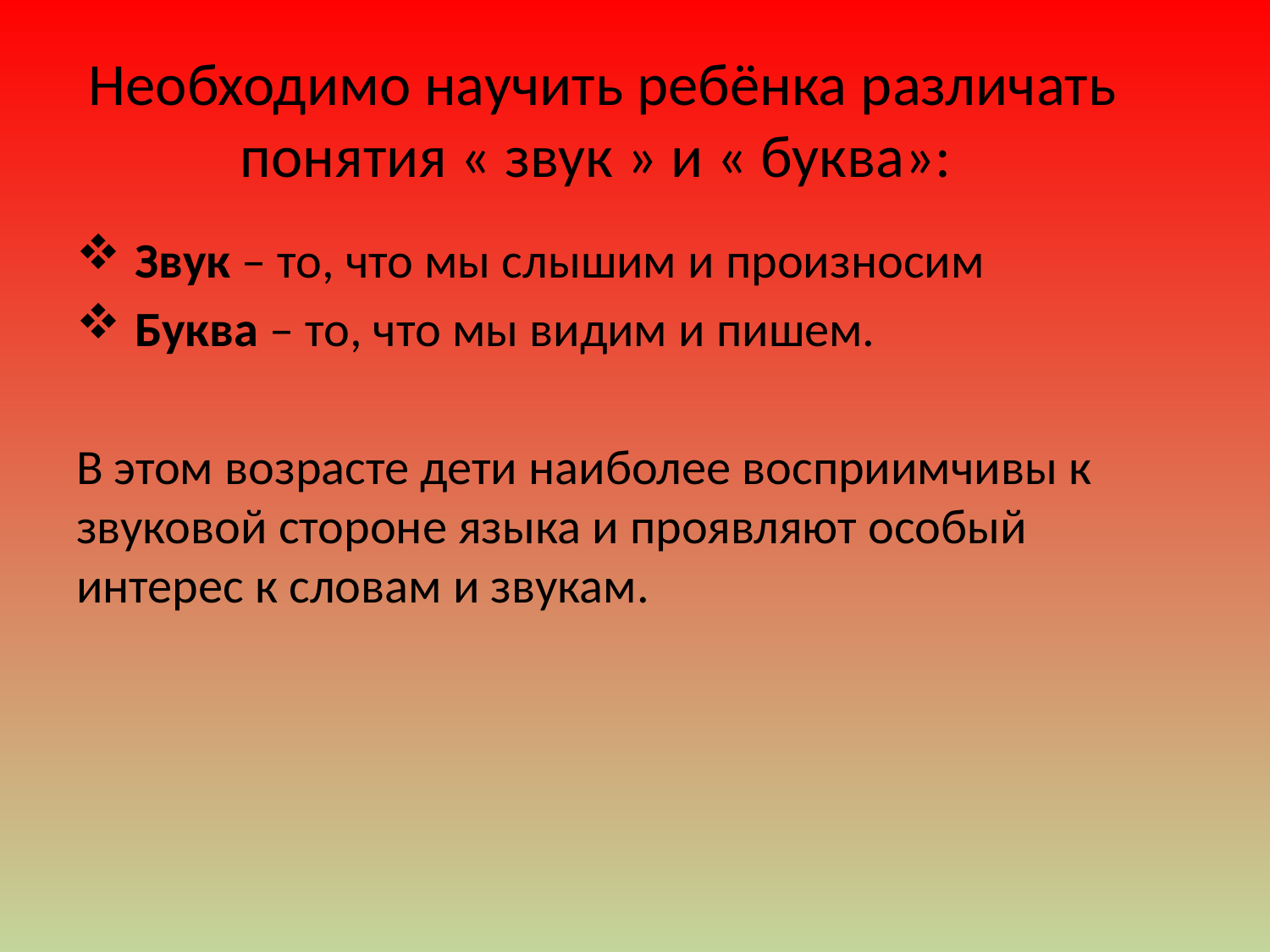

# Необходимо научить ребёнка различать понятия « звук » и « буква»:
 Звук – то, что мы слышим и произносим
 Буква – то, что мы видим и пишем.

В этом возрасте дети наиболее восприимчивы к звуковой стороне языка и проявляют особый интерес к словам и звукам.